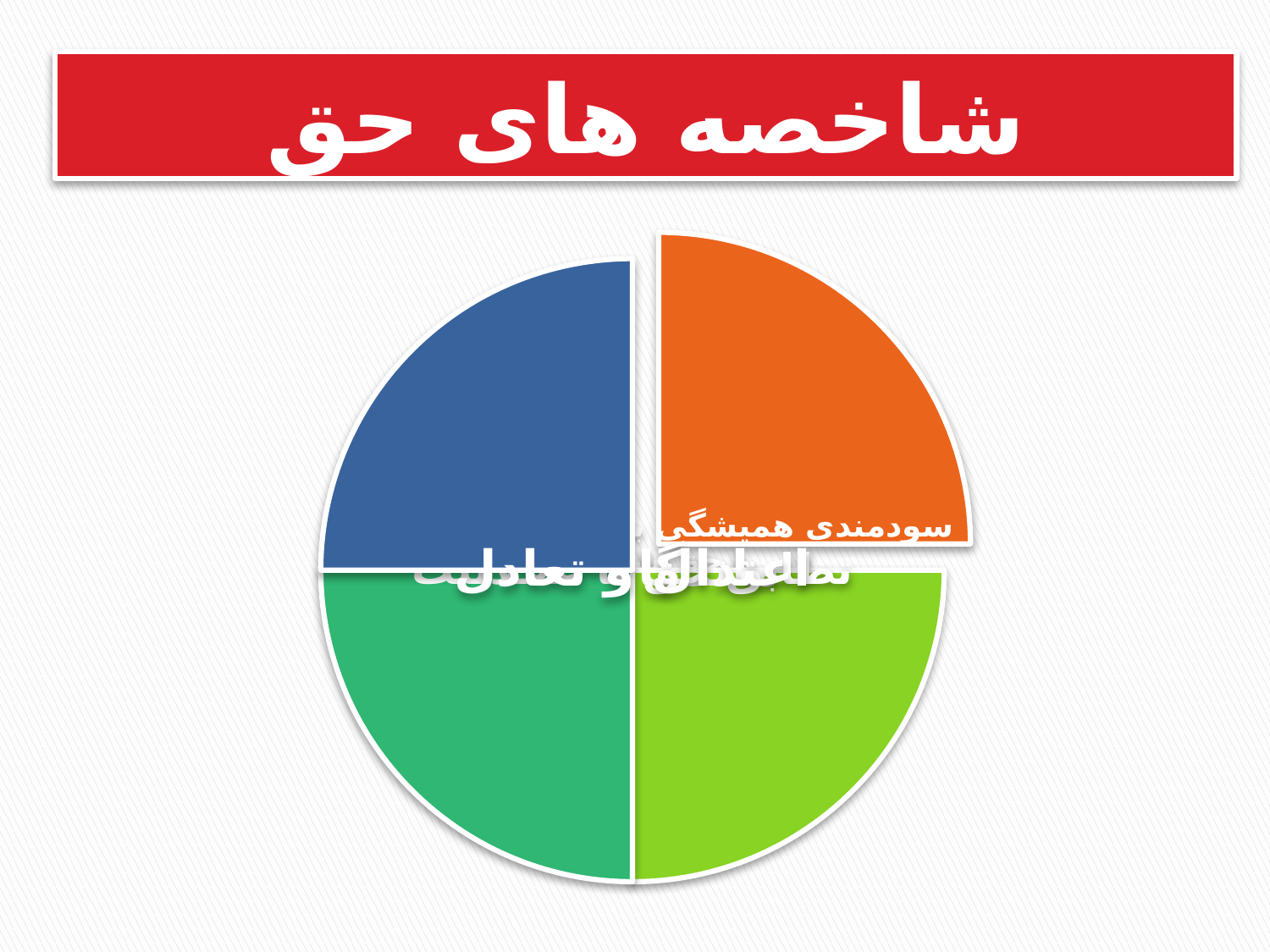

شاخصه های حق
سودمندی همیشگی برای نگاه حق بین  و حق شناس
ماندگاری حق
تطابق حق با عقلانیت
اعتدال و تعادل